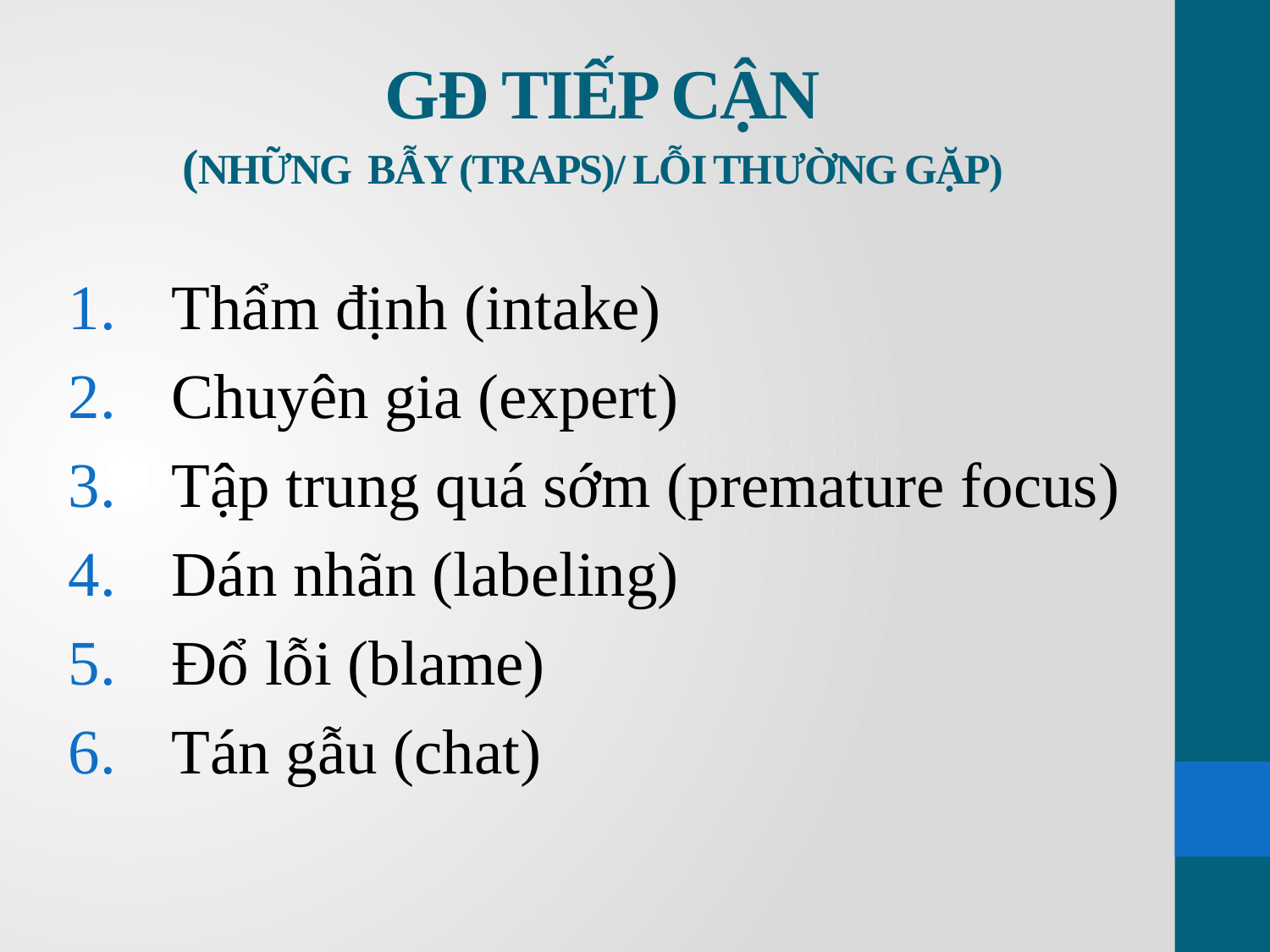

# GĐ TIẾP CẬN (NHỮNG  BẪY (TRAPS)/ LỖI THƯỜNG GẶP)
Thẩm định (intake)
Chuyên gia (expert)
Tập trung quá sớm (premature focus)
Dán nhãn (labeling)
Đổ lỗi (blame)
Tán gẫu (chat)